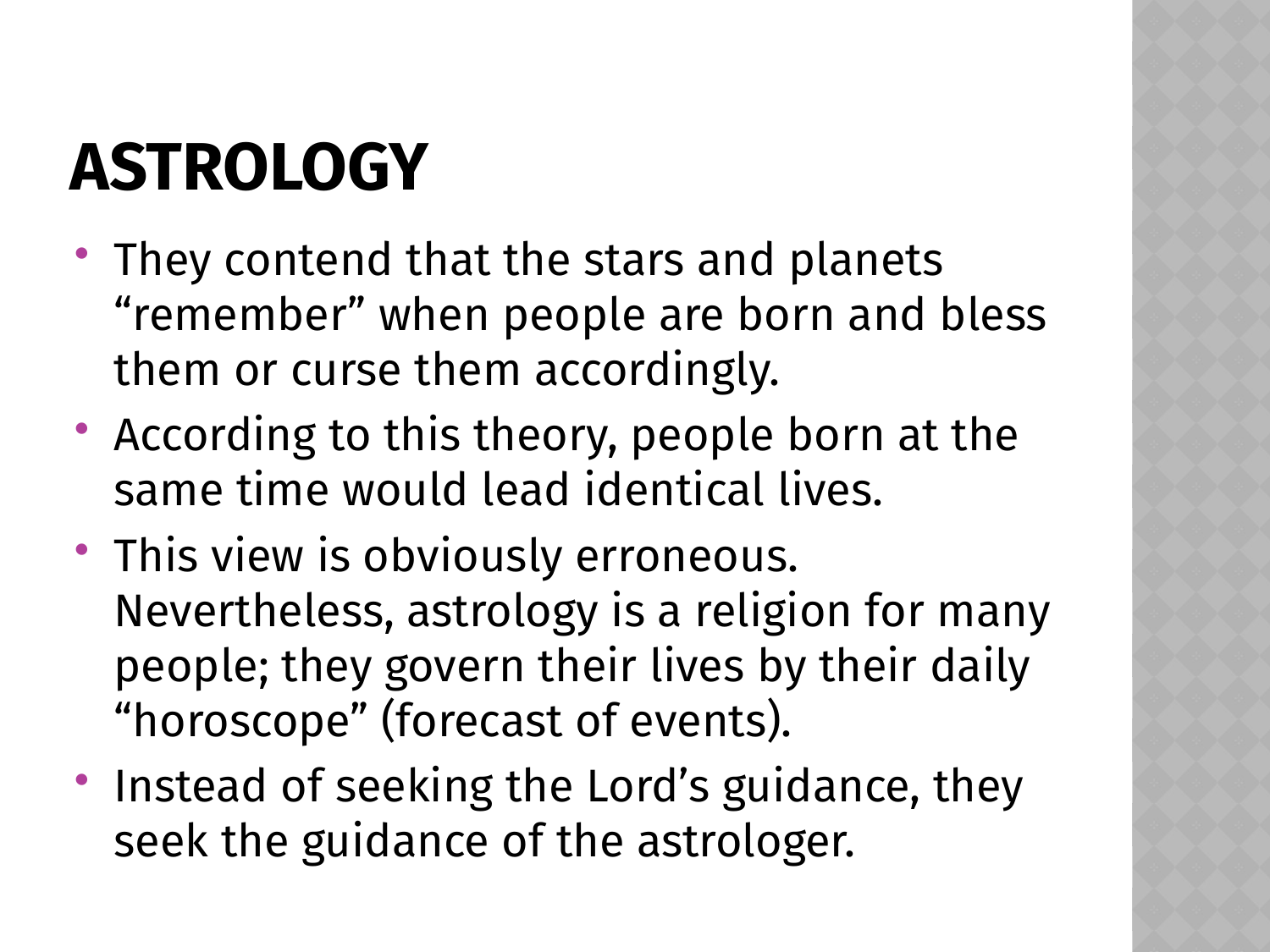

# astrology
They contend that the stars and planets “remember” when people are born and bless them or curse them accordingly.
According to this theory, people born at the same time would lead identical lives.
This view is obviously erroneous. Nevertheless, astrology is a religion for many people; they govern their lives by their daily “horoscope” (forecast of events).
Instead of seeking the Lord’s guidance, they seek the guidance of the astrologer.